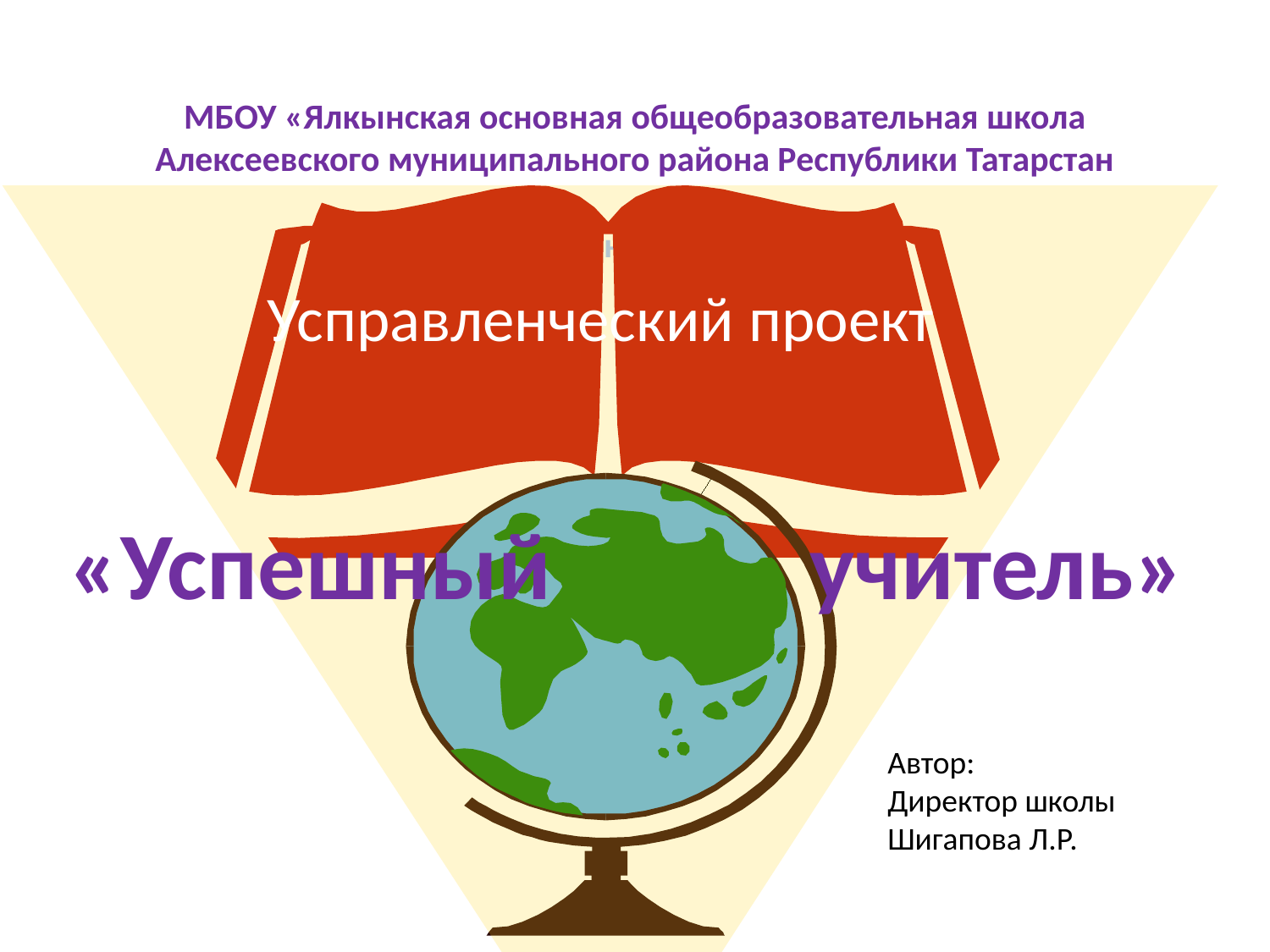

# МБОУ «Ялкынская основная общеобразовательная школа Алексеевского муниципального района Республики Татарстан

Управленческий проектУ

Усправленческий проект
«Успешный            учитель»

Автор:
Директор школы
Шигапова Л.Р.